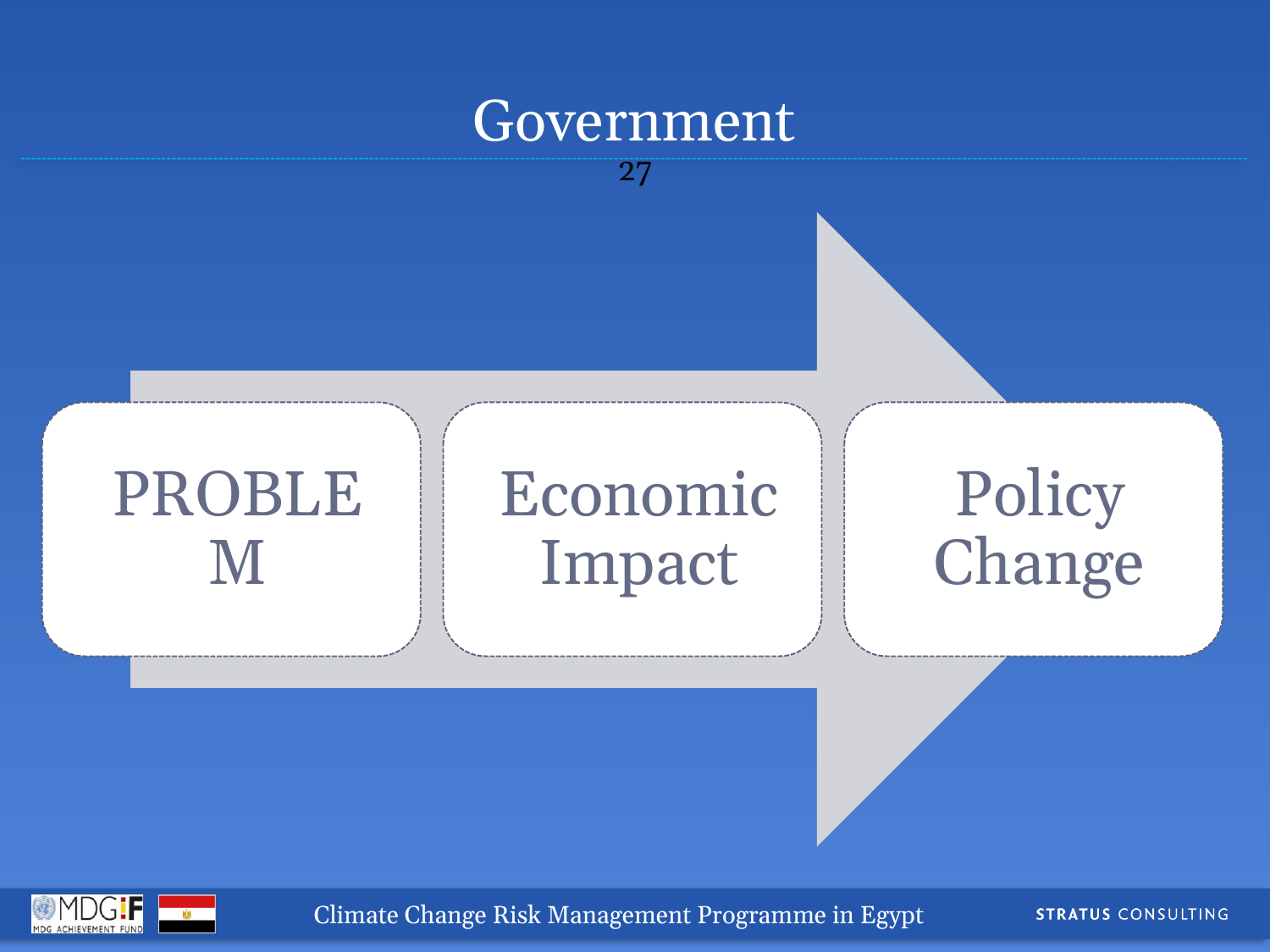

# Government
27
PROBLEM
Economic Impact
Policy Change